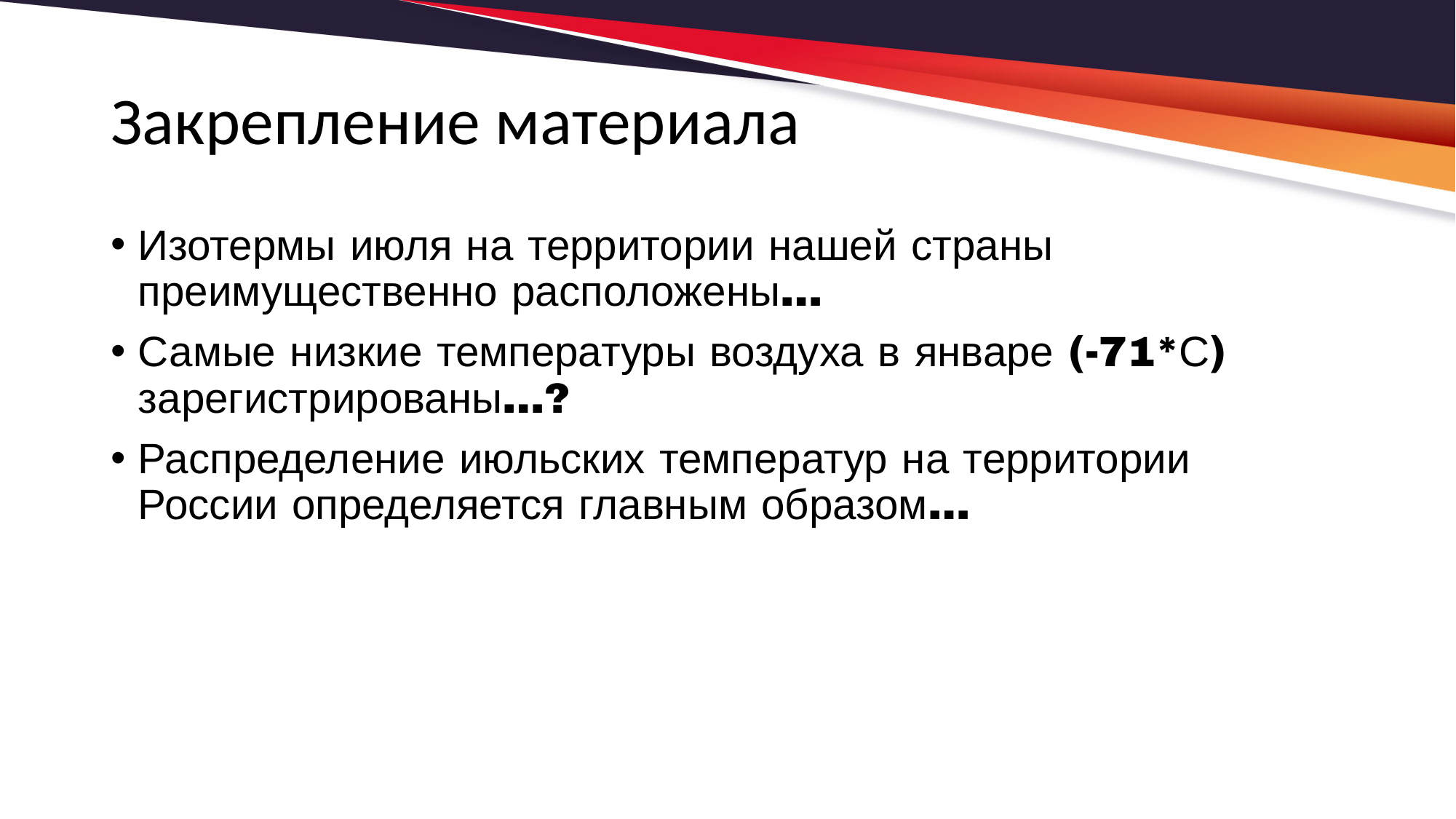

# Закрепление материала
Изотермы июля на территории нашей страны преимущественно расположены…
Самые низкие температуры воздуха в январе (-71*С) зарегистрированы…?
Распределение июльских температур на территории России определяется главным образом…